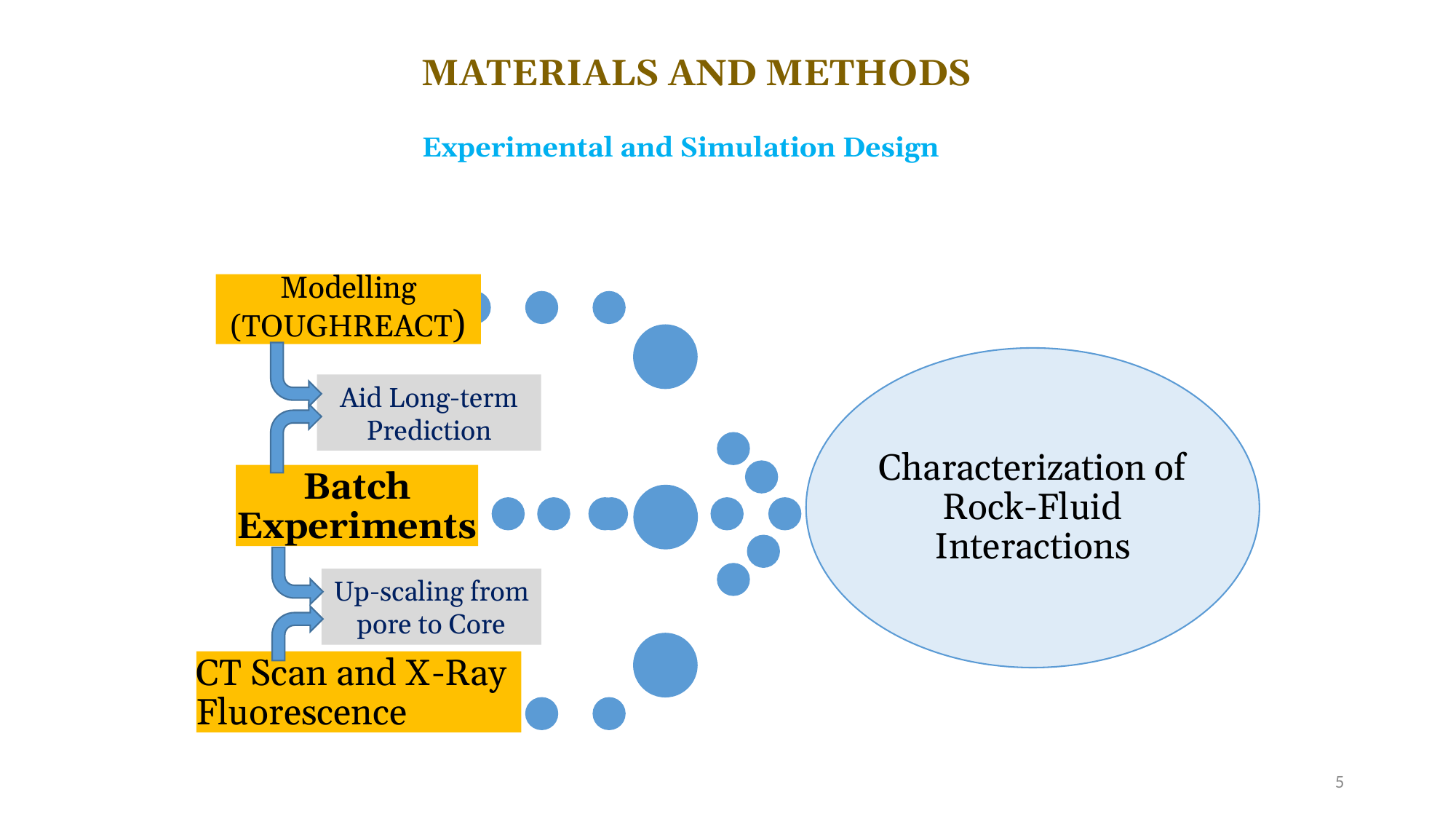

#
MATERIALS AND METHODS
Experimental and Simulation Design
Characterization of Rock-Fluid Interactions
Modelling (TOUGHREACT)
Batch Experiments
CT Scan and X-Ray Fluorescence

Aid Long-term Prediction

Up-scaling from pore to Core

5